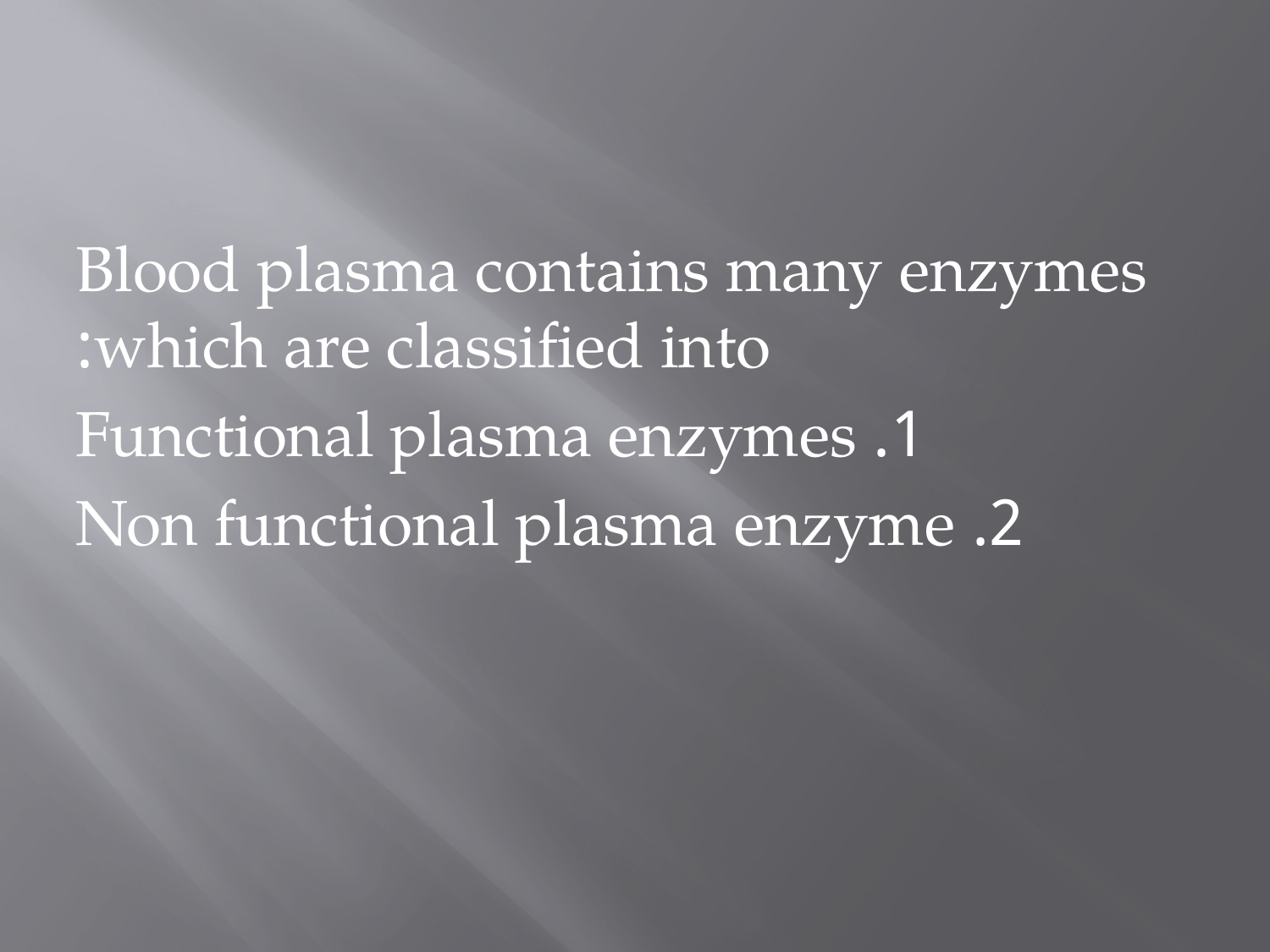

#
Blood plasma contains many enzymes which are classified into:
  1. Functional plasma enzymes
  2. Non functional plasma enzyme